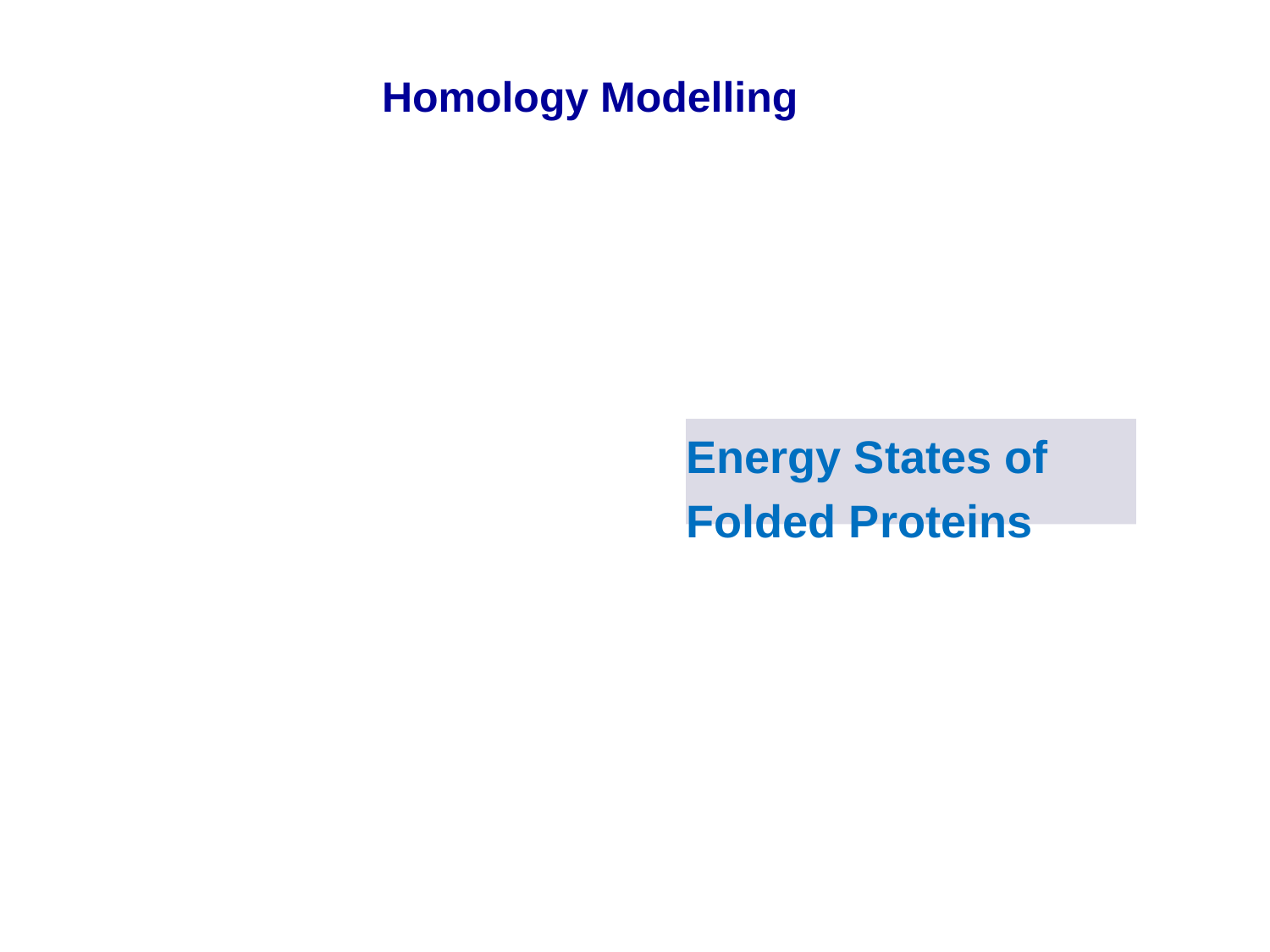

Homology Modelling
Energy States of Folded Proteins